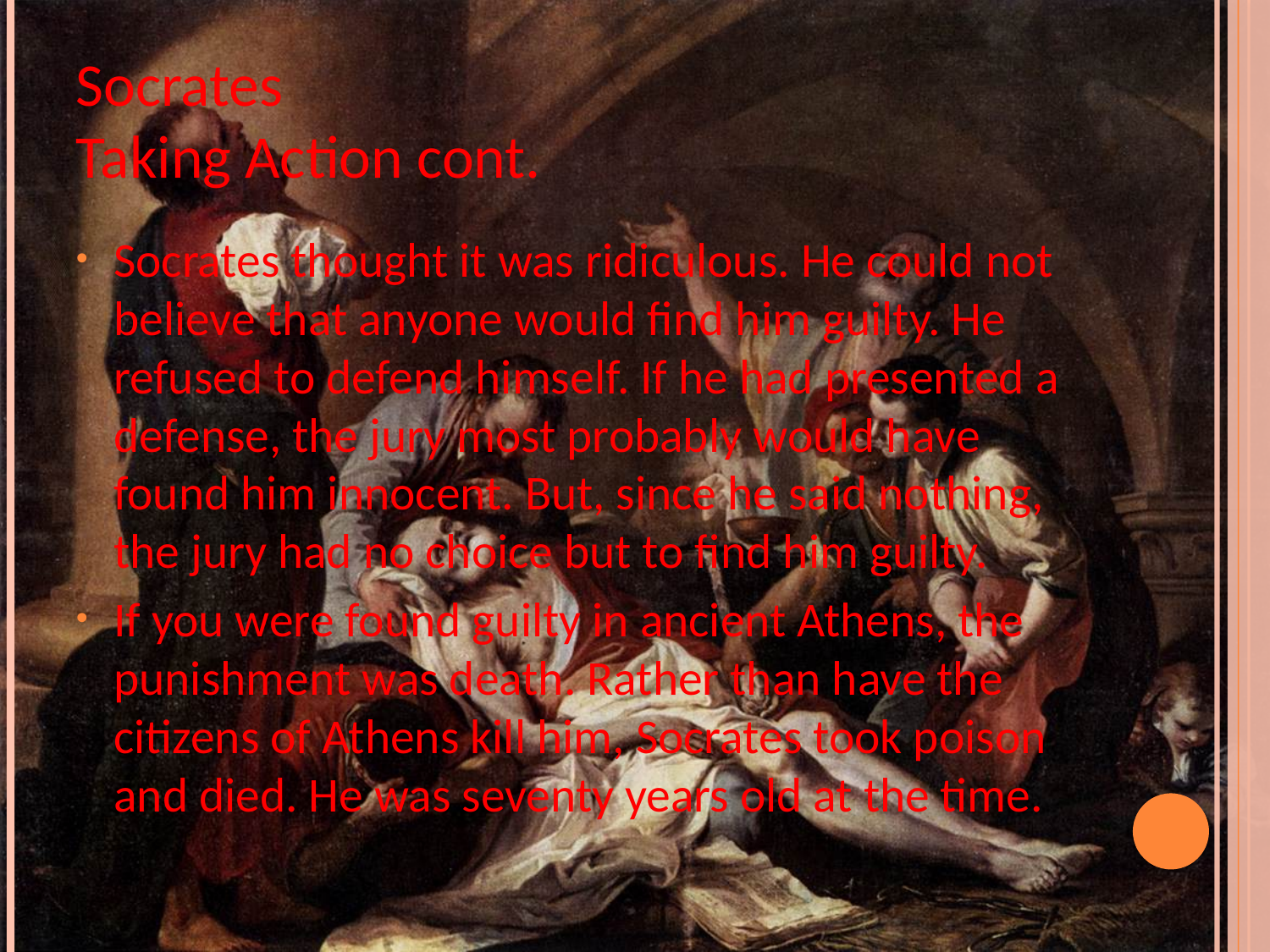

# Socrates Taking Action cont.
Socrates thought it was ridiculous. He could not believe that anyone would find him guilty. He refused to defend himself. If he had presented a defense, the jury most probably would have found him innocent. But, since he said nothing, the jury had no choice but to find him guilty.
If you were found guilty in ancient Athens, the punishment was death. Rather than have the citizens of Athens kill him, Socrates took poison and died. He was seventy years old at the time.